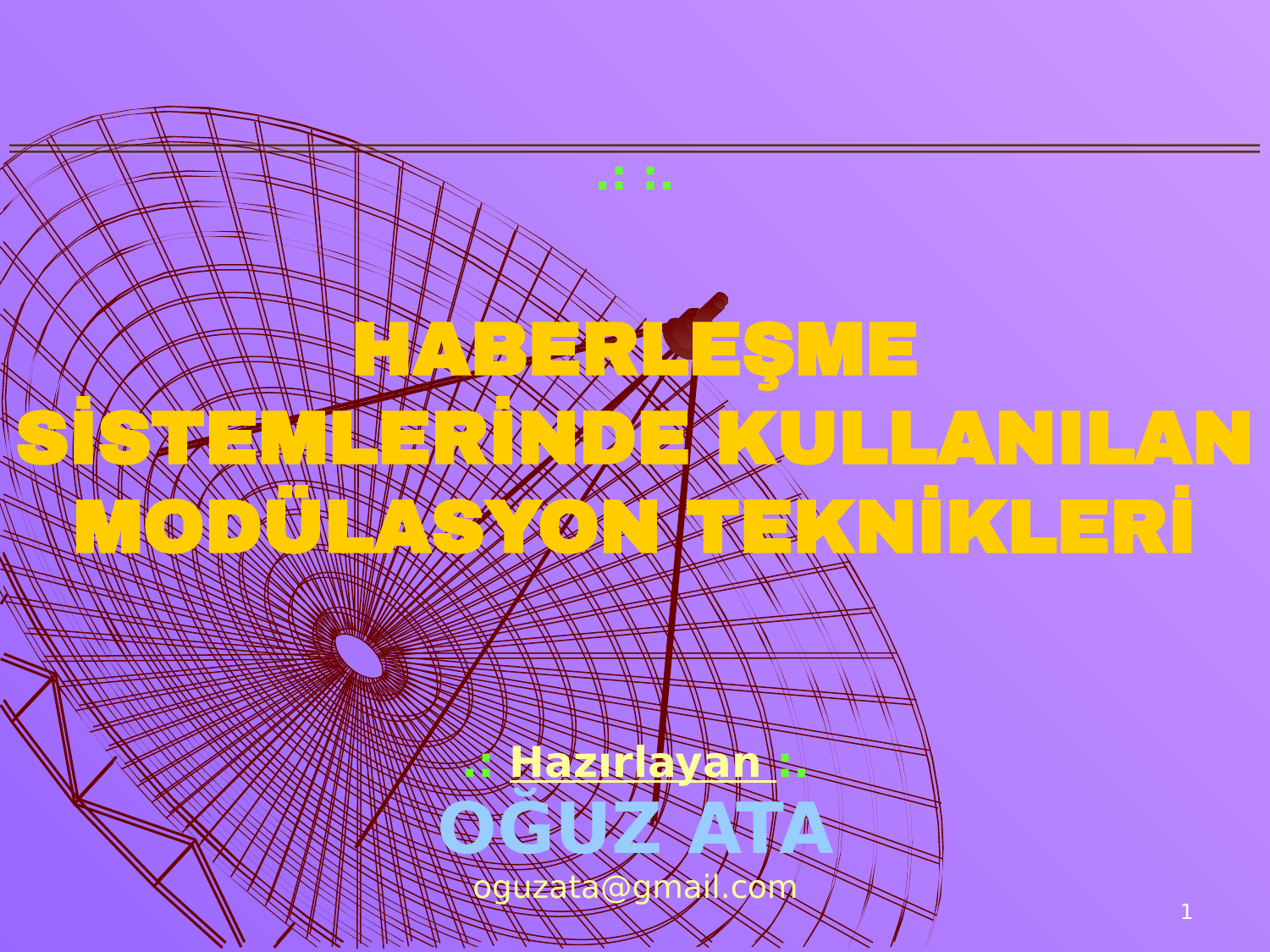

# .: :. HABERLEŞME SİSTEMLERİNDE KULLANILAN MODÜLASYON TEKNİKLERİ
.: Hazırlayan :.
OĞUZ ATA
oguzata@gmail.com
1